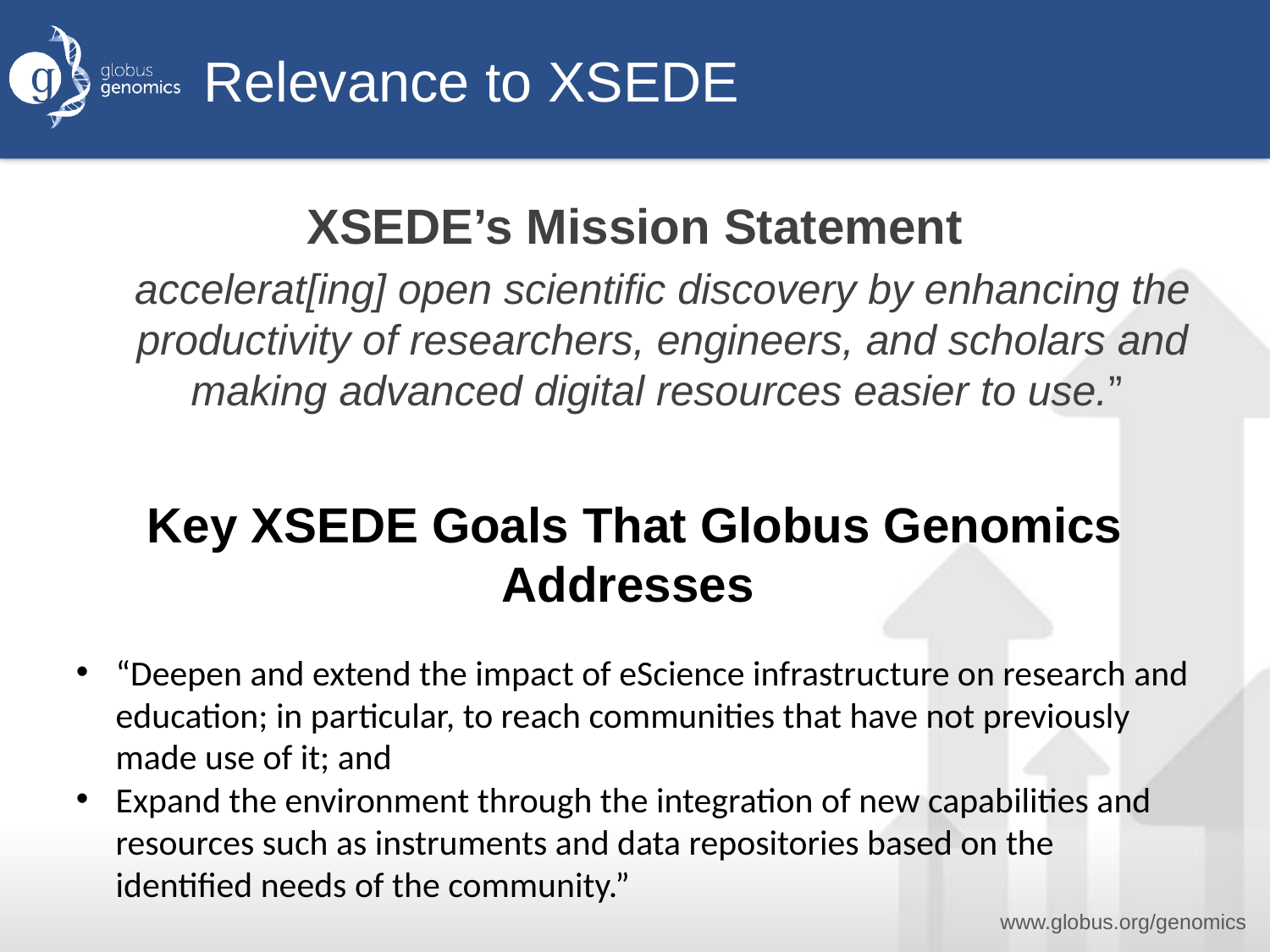

# Relevance to XSEDE
XSEDE’s Mission Statement
accelerat[ing] open scientific discovery by enhancing the productivity of researchers, engineers, and scholars and making advanced digital resources easier to use.”
Key XSEDE Goals That Globus Genomics Addresses

“Deepen and extend the impact of eScience infrastructure on research and education; in particular, to reach communities that have not previously made use of it; and
Expand the environment through the integration of new capabilities and resources such as instruments and data repositories based on the identified needs of the community.”